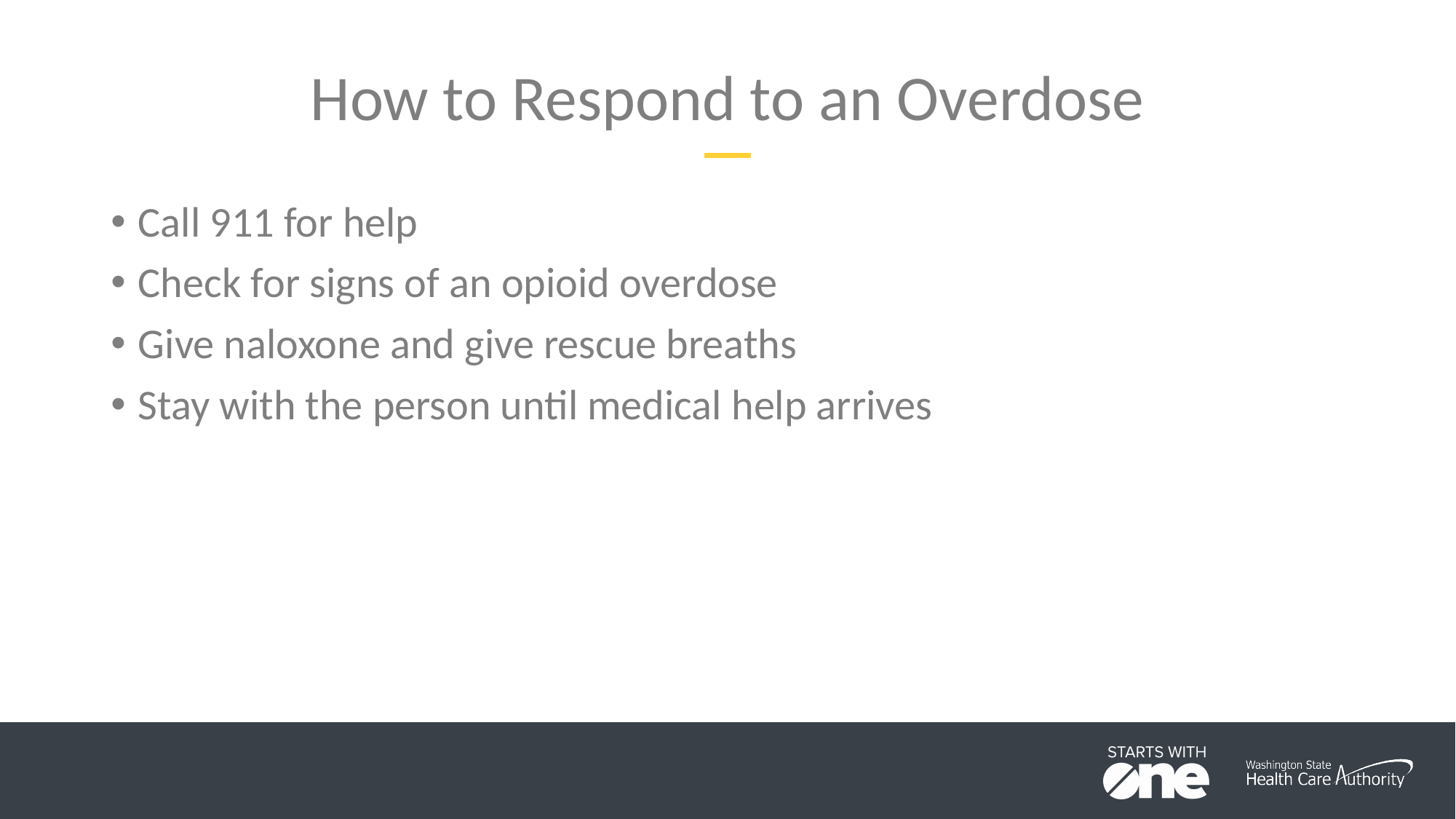

# How to Respond to an Overdose
Call 911 for help
Check for signs of an opioid overdose
Give naloxone and give rescue breaths
Stay with the person until medical help arrives